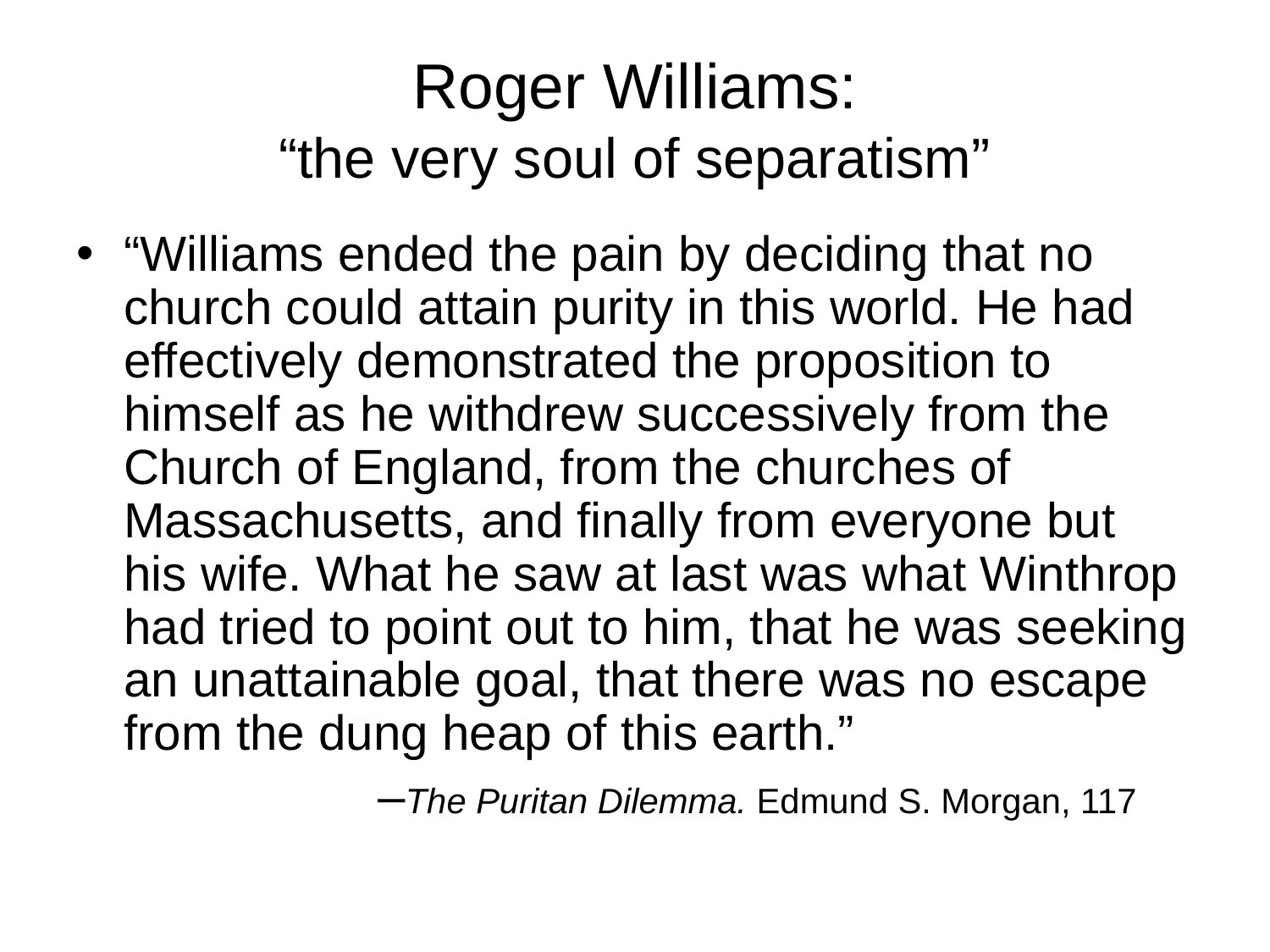

# Roger Williams: “the very soul of separatism”
“Williams ended the pain by deciding that no church could attain purity in this world. He had effectively demonstrated the proposition to himself as he withdrew successively from the Church of England, from the churches of Massachusetts, and finally from everyone but his wife. What he saw at last was what Winthrop had tried to point out to him, that he was seeking an unattainable goal, that there was no escape from the dung heap of this earth.”
			–The Puritan Dilemma. Edmund S. Morgan, 117